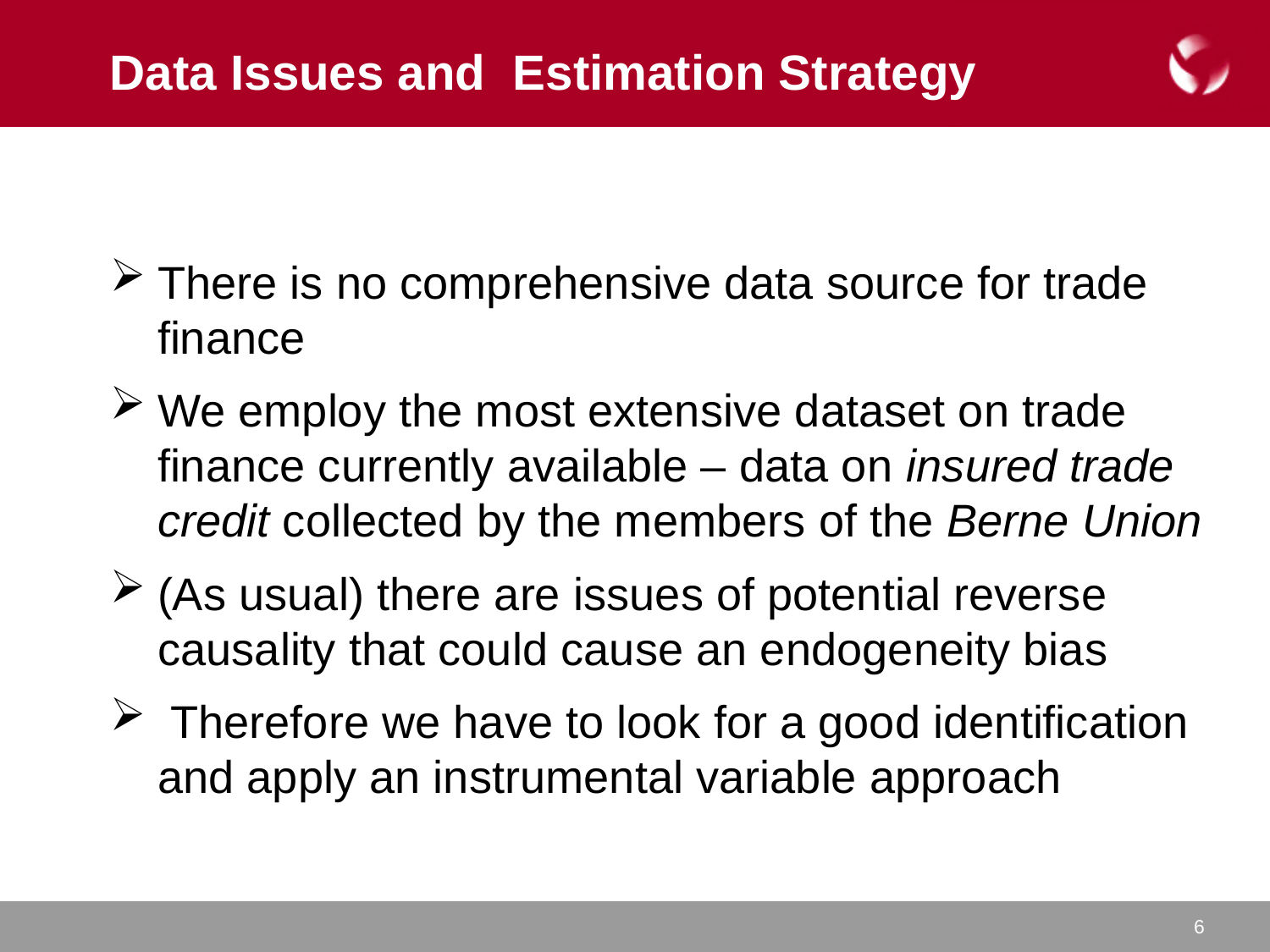

# Data Issues and  Estimation Strategy

There is no comprehensive data source for trade finance
We employ the most extensive dataset on trade finance currently available – data on insured trade credit collected by the members of the Berne Union
(As usual) there are issues of potential reverse causality that could cause an endogeneity bias
 Therefore we have to look for a good identification and apply an instrumental variable approach

6